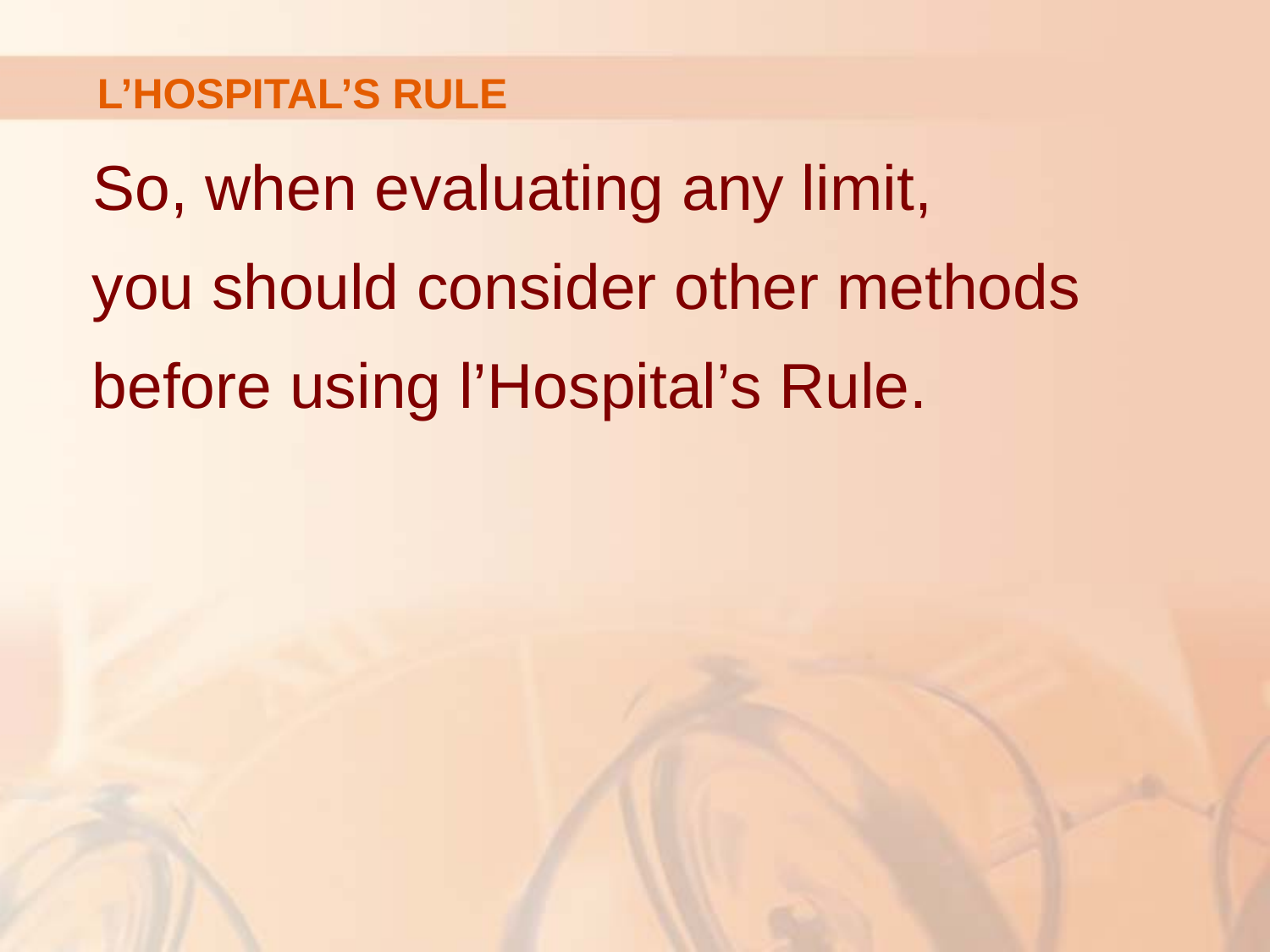

# L’HOSPITAL’S RULE
So, when evaluating any limit,
you should consider other methods before using l’Hospital’s Rule.